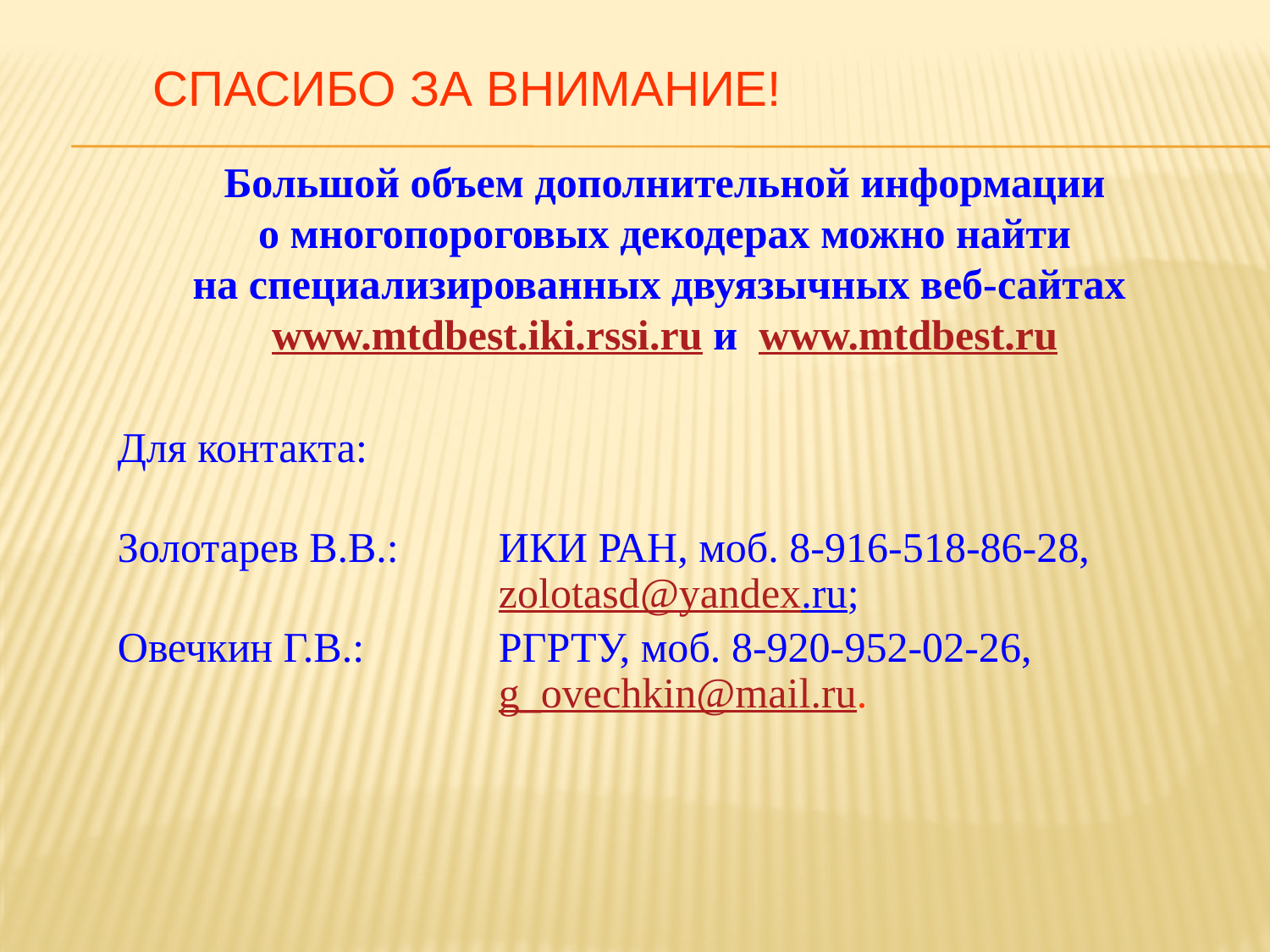

# СПАСИБО ЗА ВНИМАНИЕ!
Большой объем дополнительной информации
о многопороговых декодерах можно найти
на специализированных двуязычных веб-сайтах  www.mtdbest.iki.rssi.ru и  www.mtdbest.ru

Для контакта:
Золотарев В.В.:	ИКИ РАН, моб. 8-916-518-86-28, 				zolotasd@yandex.ru;
Овечкин Г.В.:		РГРТУ, моб. 8-920-952-02-26, 				g_ovechkin@mail.ru.